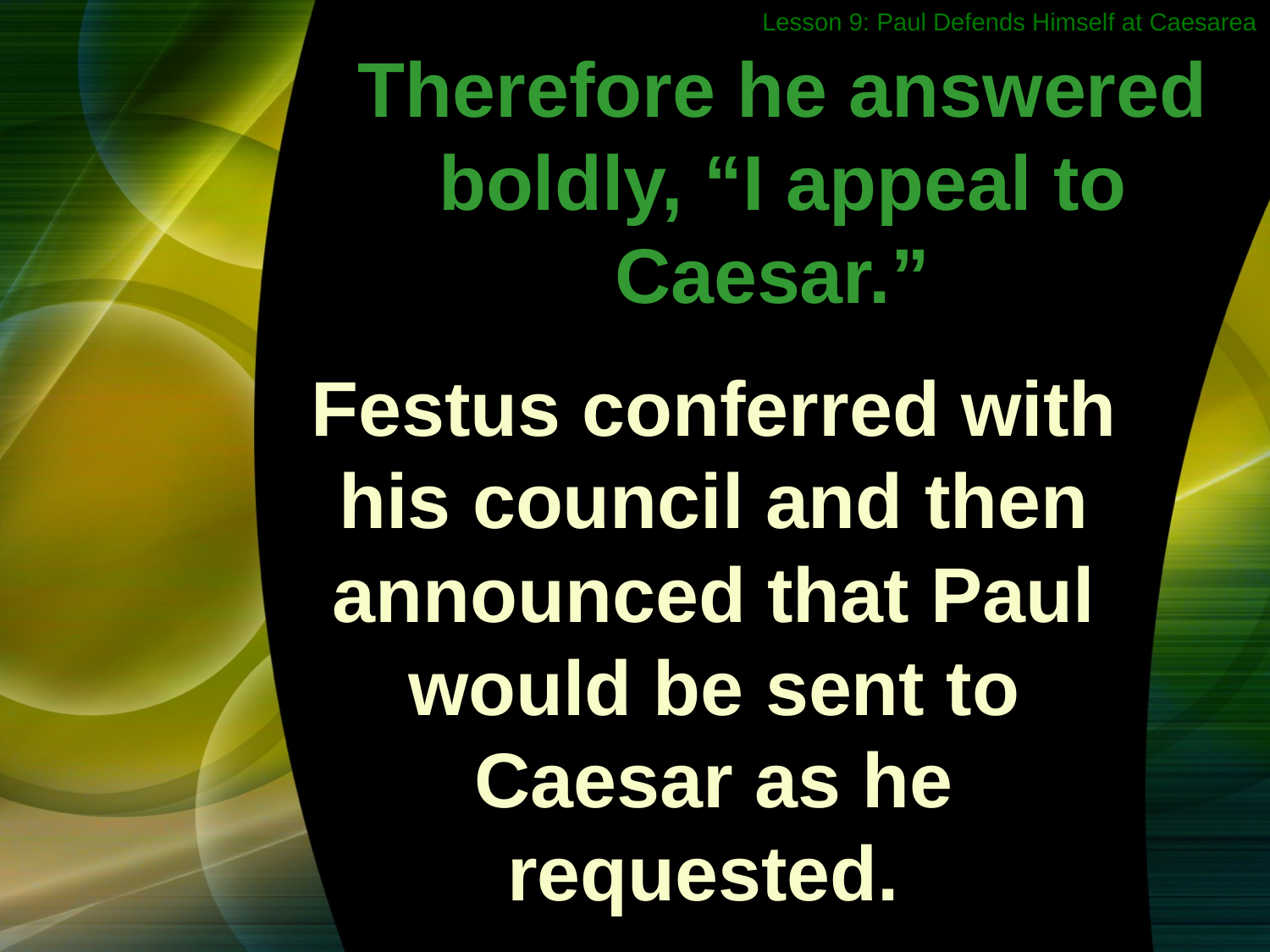

Lesson 9: Paul Defends Himself at Caesarea
Therefore he answered boldly, “I appeal to
Caesar.”
Festus conferred with his council and then announced that Paul would be sent to Caesar as he requested.